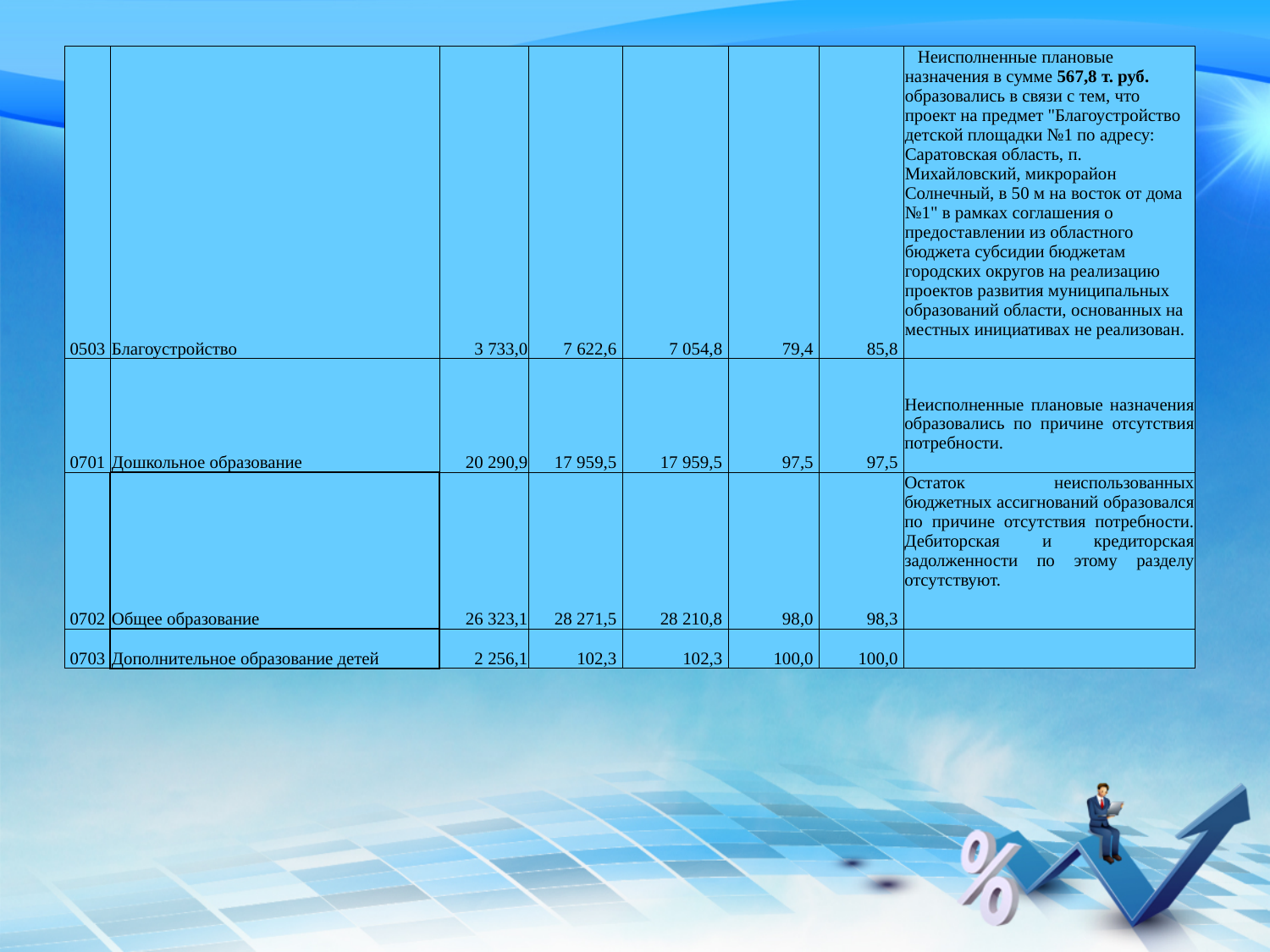

| 0503 | Благоустройство | 3 733,0 | 7 622,6 | 7 054,8 | 79,4 | 85,8 | Неисполненные плановые назначения в сумме 567,8 т. руб. образовались в связи с тем, что проект на предмет "Благоустройство детской площадки №1 по адресу: Саратовская область, п. Михайловский, микрорайон Солнечный, в 50 м на восток от дома №1" в рамках соглашения о предоставлении из областного бюджета субсидии бюджетам городских округов на реализацию проектов развития муниципальных образований области, основанных на местных инициативах не реализован. |
| --- | --- | --- | --- | --- | --- | --- | --- |
| 0701 | Дошкольное образование | 20 290,9 | 17 959,5 | 17 959,5 | 97,5 | 97,5 | Неисполненные плановые назначения образовались по причине отсутствия потребности. |
| 0702 | Общее образование | 26 323,1 | 28 271,5 | 28 210,8 | 98,0 | 98,3 | Остаток неиспользованных бюджетных ассигнований образовался по причине отсутствия потребности. Дебиторская и кредиторская задолженности по этому разделу отсутствуют. |
| 0703 | Дополнительное образование детей | 2 256,1 | 102,3 | 102,3 | 100,0 | 100,0 |  |